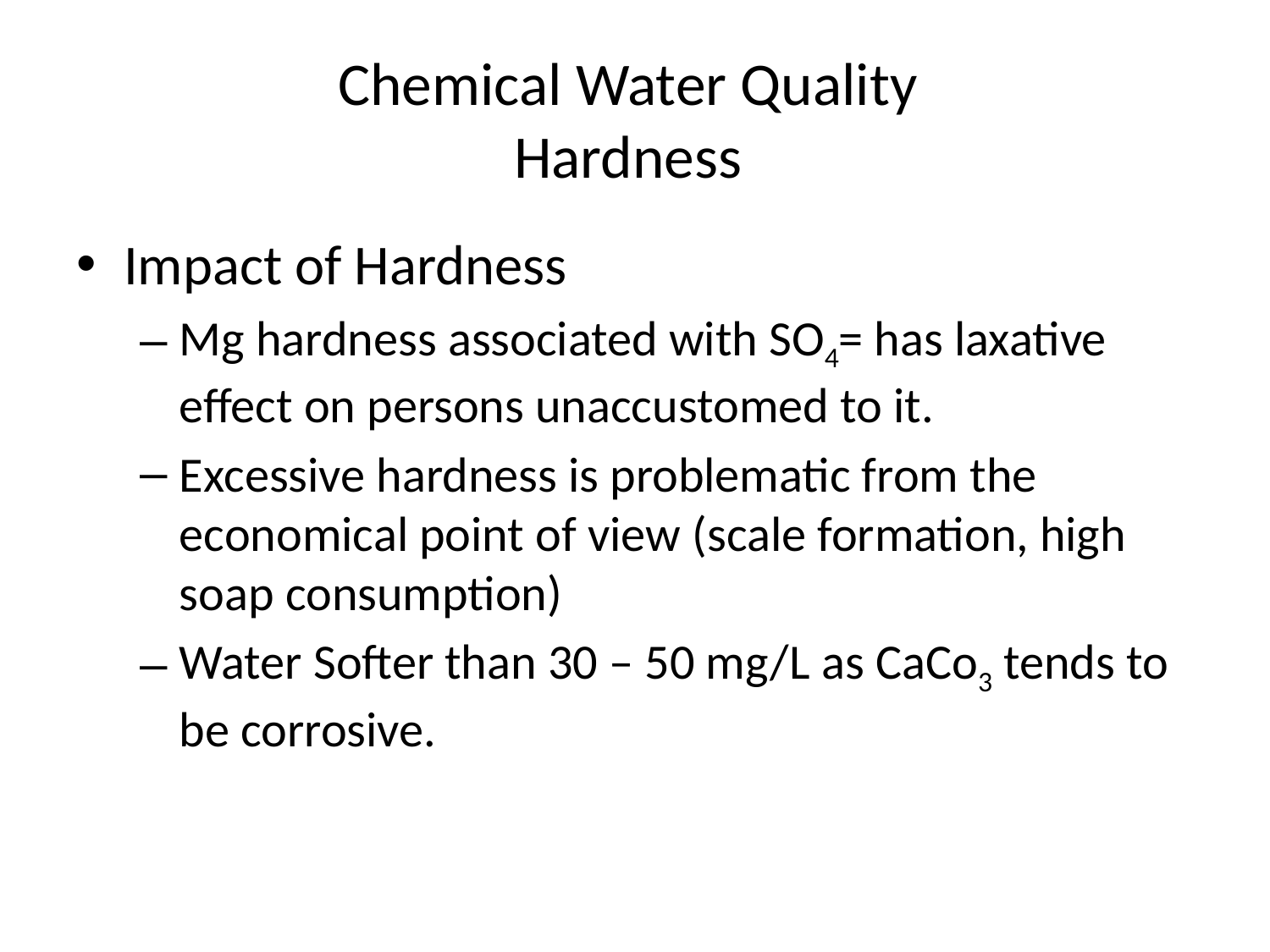

# Chemical Water Quality Hardness
Impact of Hardness
Mg hardness associated with SO4= has laxative effect on persons unaccustomed to it.
Excessive hardness is problematic from the economical point of view (scale formation, high soap consumption)
Water Softer than 30 – 50 mg/L as CaCo3 tends to be corrosive.